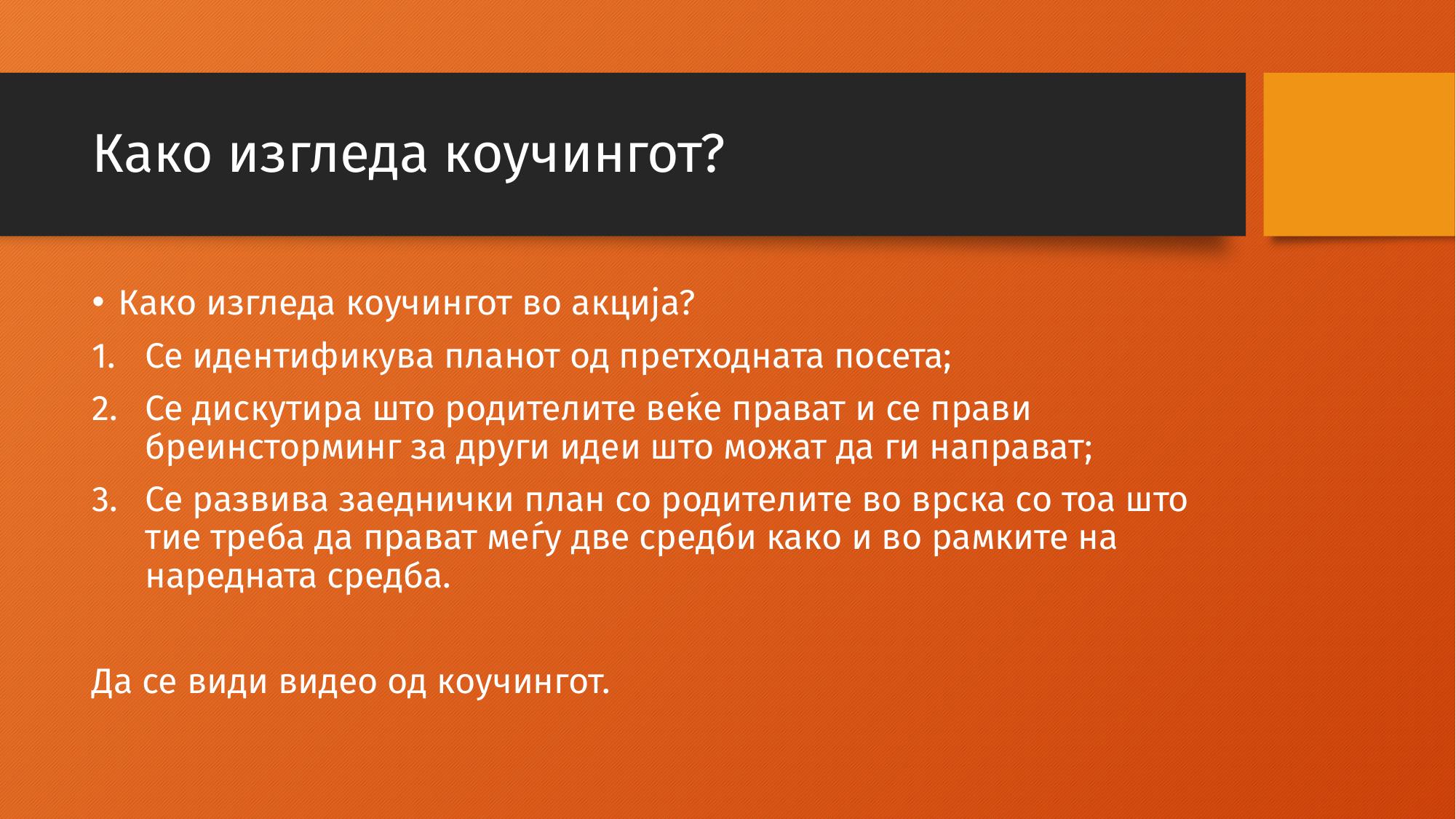

# Како изгледа коучингот?
Како изгледа коучингот во акција?
Се идентификува планот од претходната посета;
Се дискутира што родителите веќе прават и се прави бреинсторминг за други идеи што можат да ги направат;
Се развива заеднички план со родителите во врска со тоа што тие треба да прават меѓу две средби како и во рамките на наредната средба.

Да се види видео од коучингот.